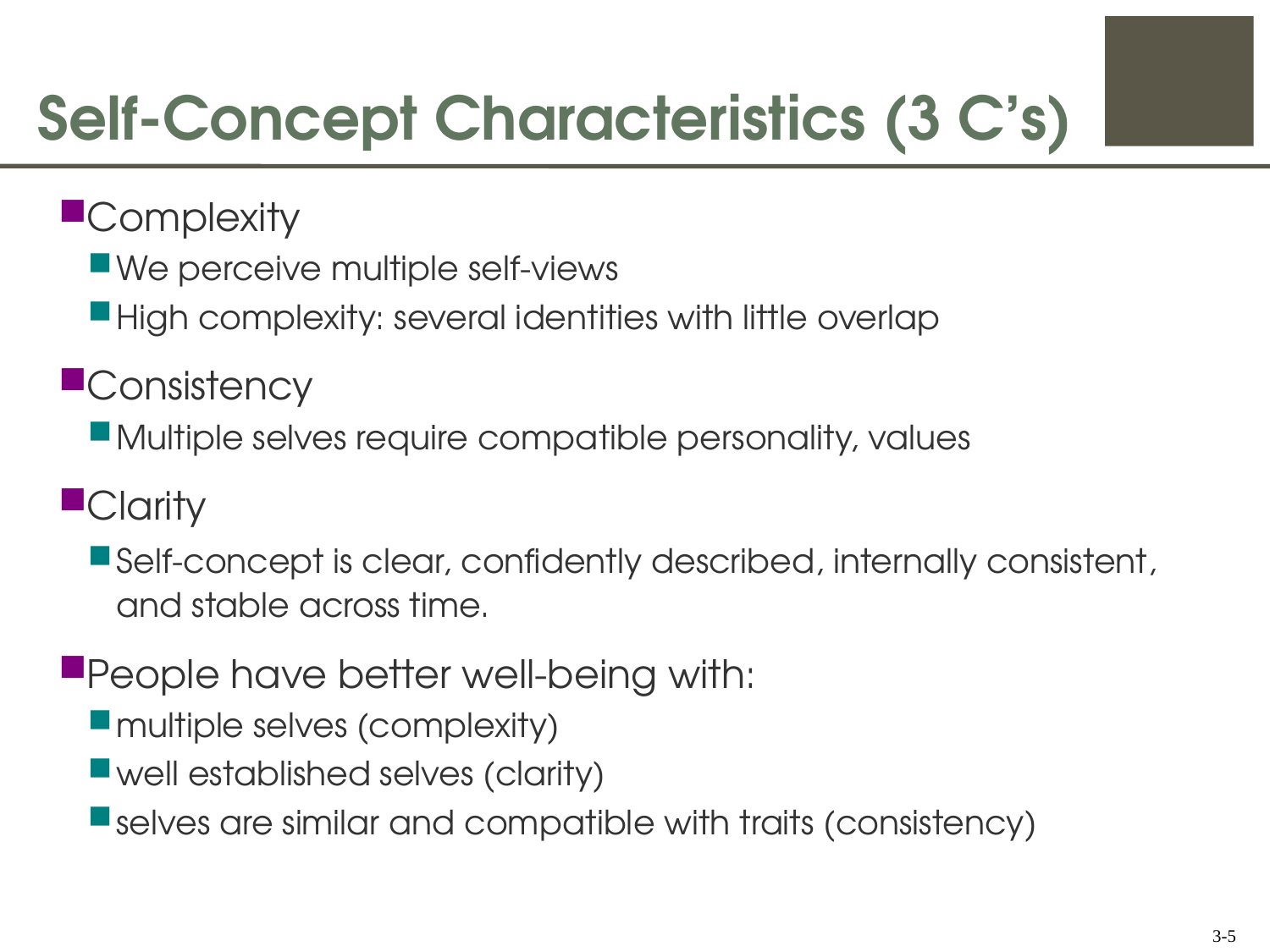

# Self-Concept Characteristics (3 C’s)
Complexity
We perceive multiple self-views
High complexity: several identities with little overlap
Consistency
Multiple selves require compatible personality, values
Clarity
Self-concept is clear, confidently described, internally consistent, and stable across time.
People have better well-being with:
multiple selves (complexity)
well established selves (clarity)
selves are similar and compatible with traits (consistency)